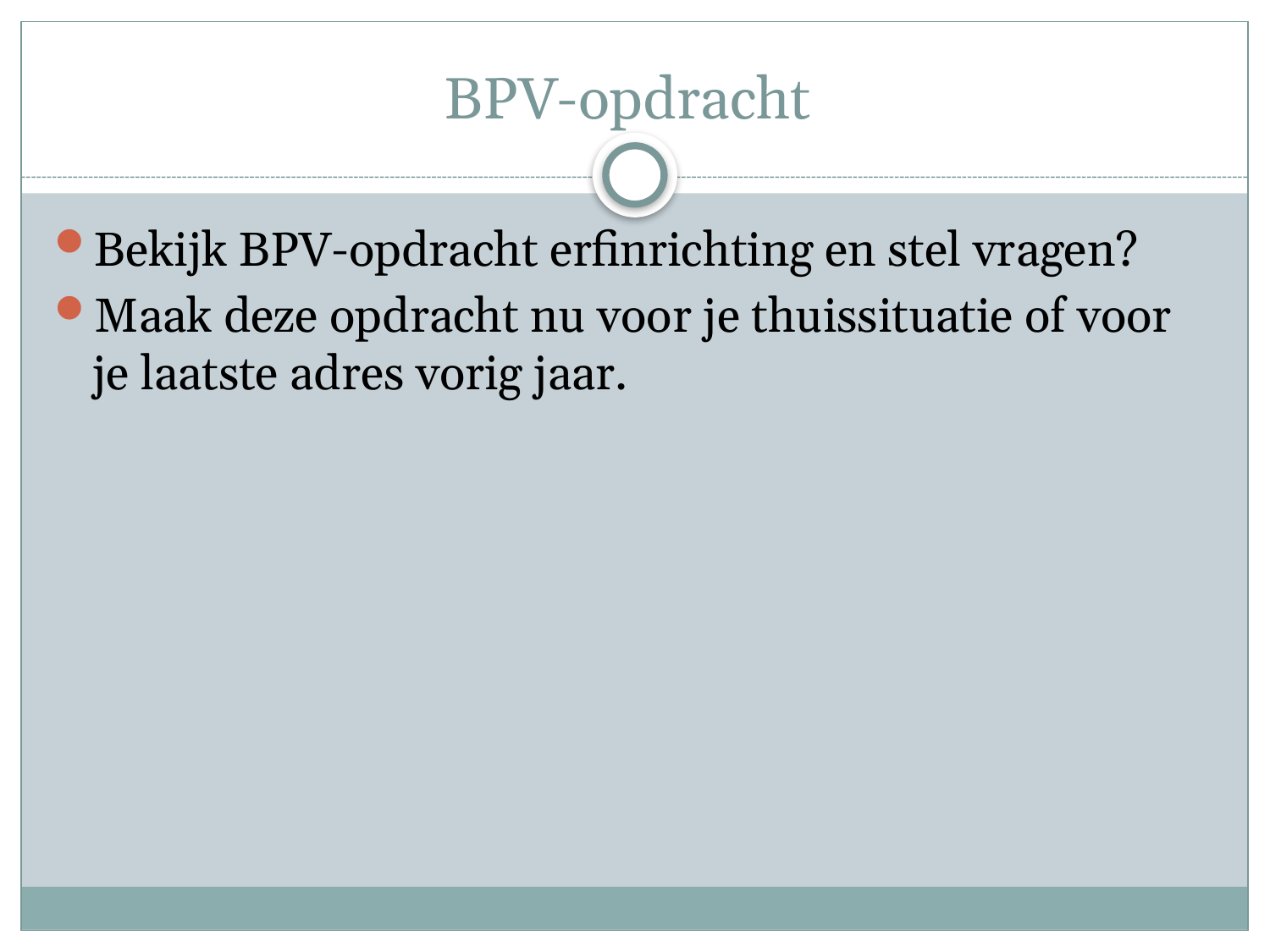

# BPV-opdracht
Bekijk BPV-opdracht erfinrichting en stel vragen?
Maak deze opdracht nu voor je thuissituatie of voor je laatste adres vorig jaar.